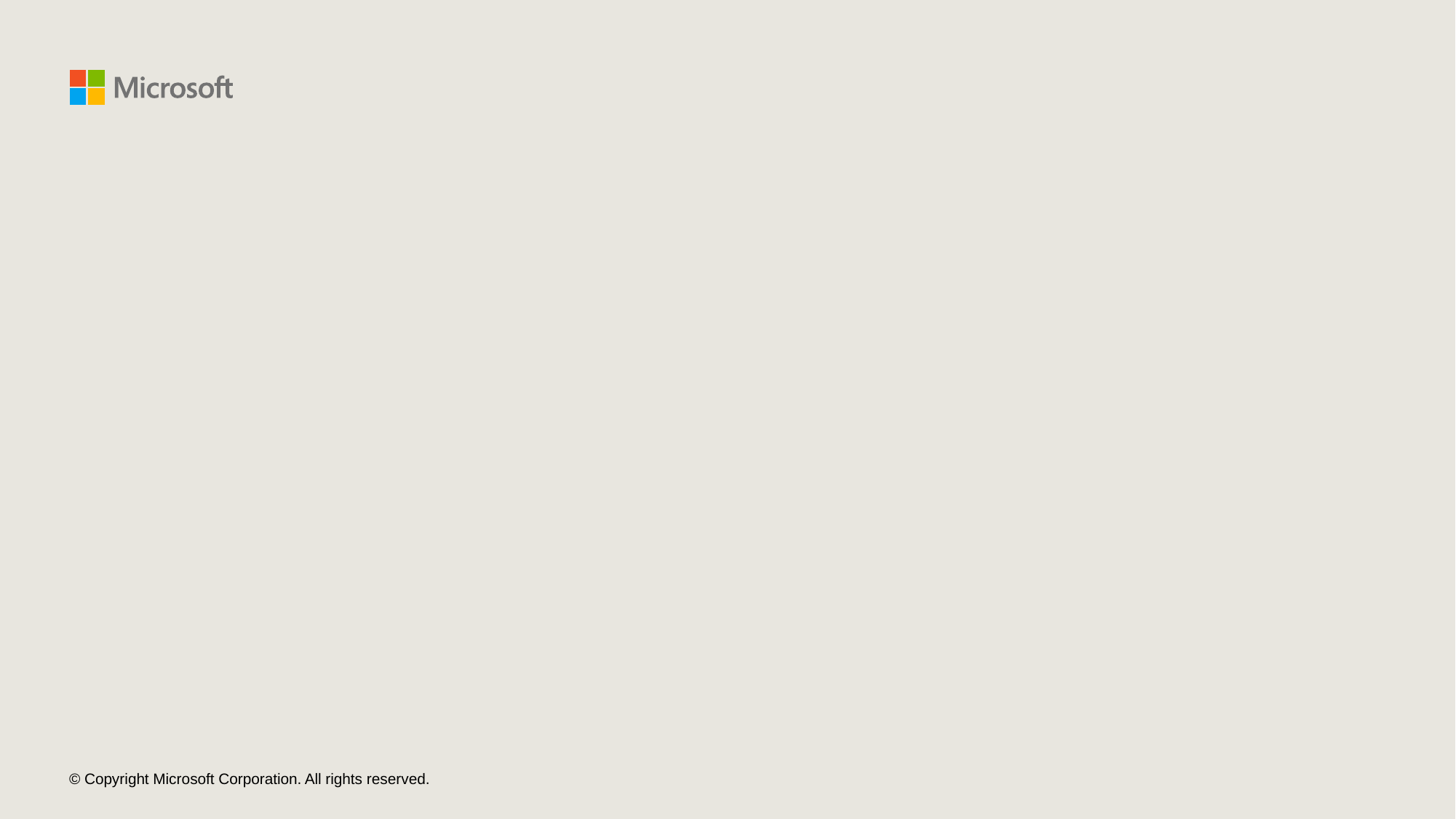

# Final slide with logo
© Copyright Microsoft Corporation. All rights reserved.